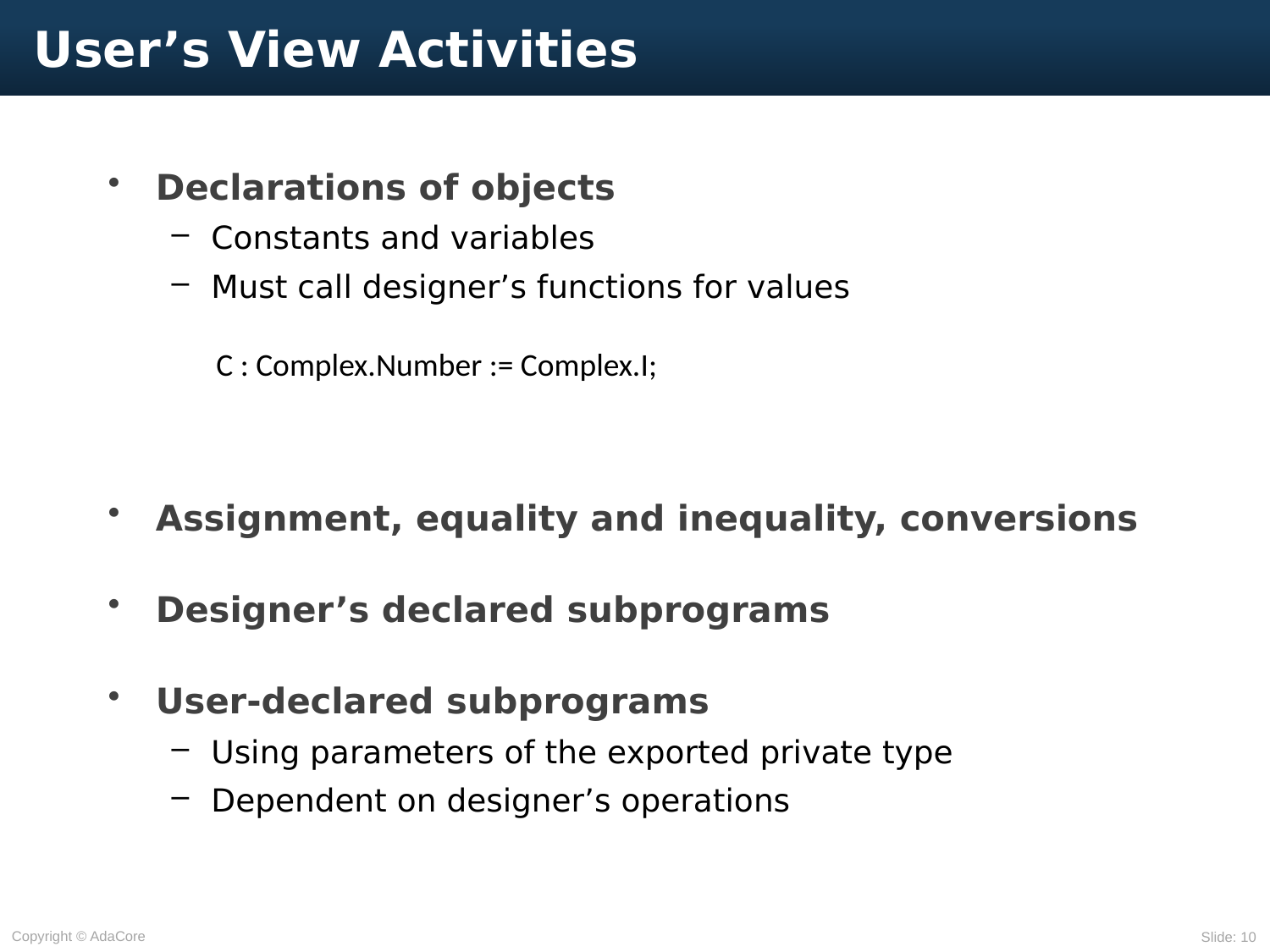

# User’s View Activities
Declarations of objects
Constants and variables
Must call designer’s functions for values

Assignment, equality and inequality, conversions
Designer’s declared subprograms
User-declared subprograms
Using parameters of the exported private type
Dependent on designer’s operations
C : Complex.Number := Complex.I;